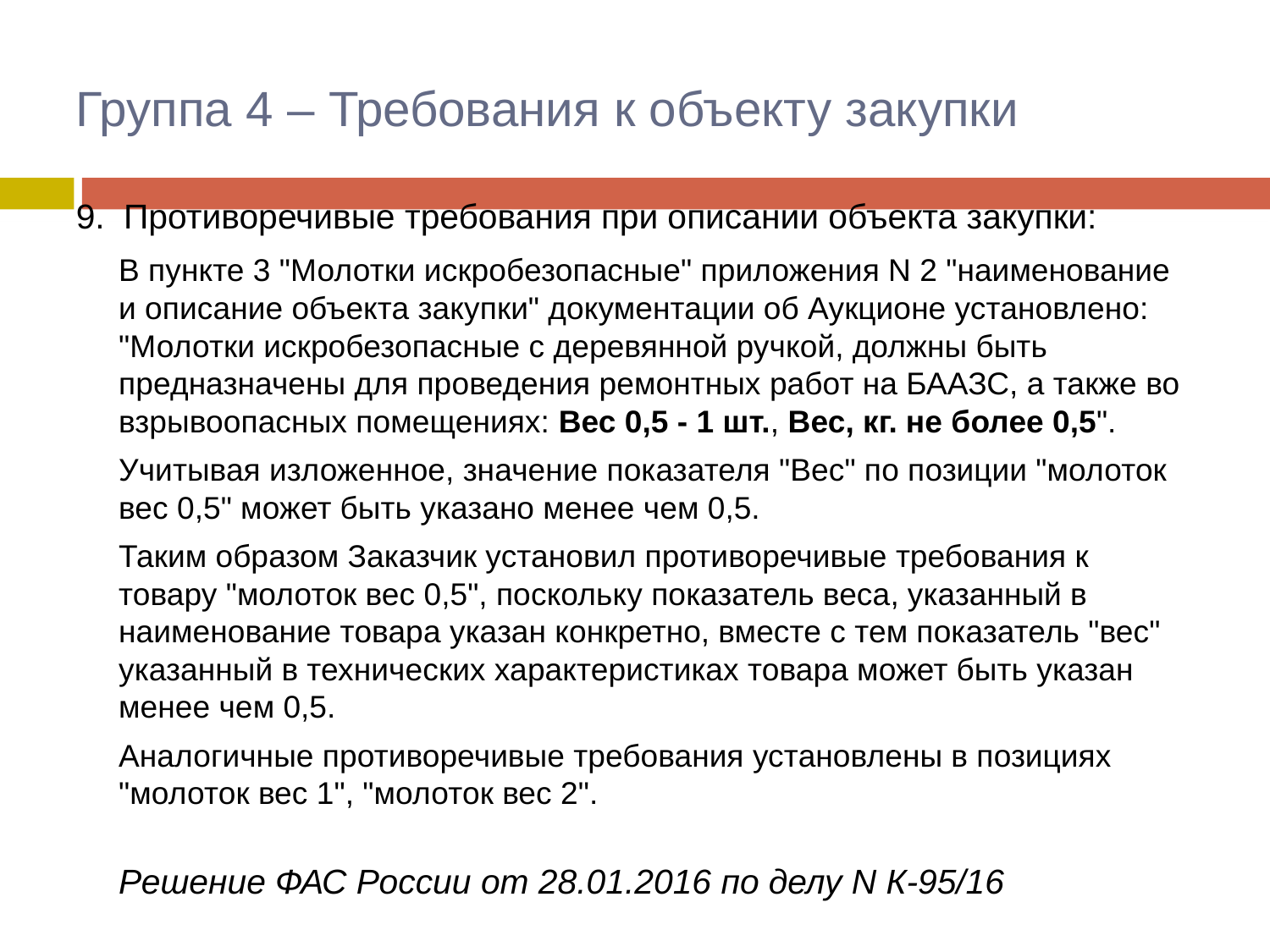

# Группа 4 – Требования к объекту закупки

9.  Противоречивые требования при описании объекта закупки:
	В пункте 3 "Молотки искробезопасные" приложения N 2 "наименование и описание объекта закупки" документации об Аукционе установлено: "Молотки искробезопасные с деревянной ручкой, должны быть предназначены для проведения ремонтных работ на БААЗС, а также во взрывоопасных помещениях: Вес 0,5 - 1 шт., Вес, кг. не более 0,5".
	Учитывая изложенное, значение показателя "Вес" по позиции "молоток вес 0,5" может быть указано менее чем 0,5.
	Таким образом Заказчик установил противоречивые требования к товару "молоток вес 0,5", поскольку показатель веса, указанный в наименование товара указан конкретно, вместе с тем показатель "вес" указанный в технических характеристиках товара может быть указан менее чем 0,5.
	Аналогичные противоречивые требования установлены в позициях "молоток вес 1", "молоток вес 2".
Решение ФАС России от 28.01.2016 по делу N К-95/16